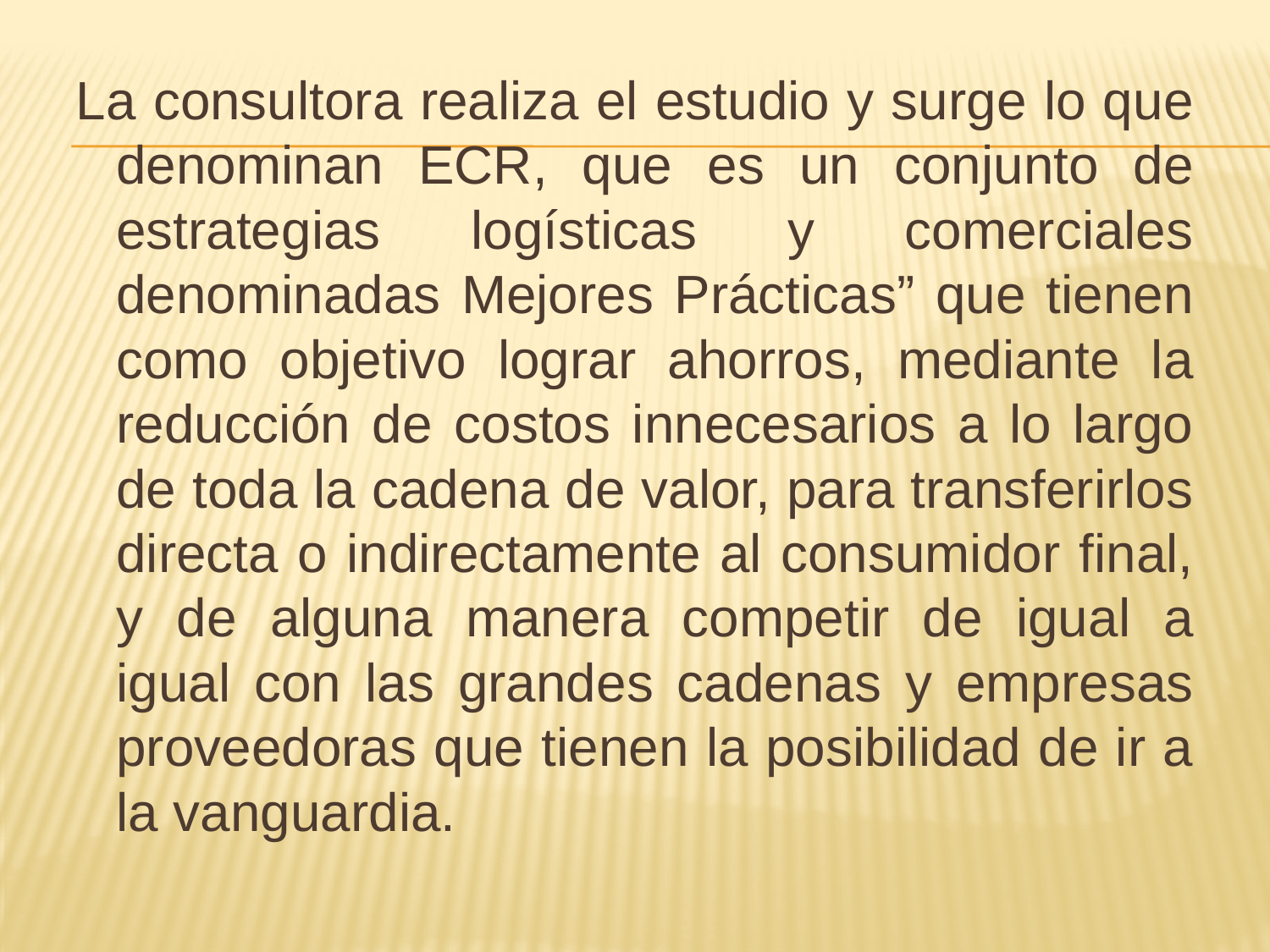

La consultora realiza el estudio y surge lo que denominan ECR, que es un conjunto de estrategias logísticas y comerciales denominadas Mejores Prácticas” que tienen como objetivo lograr ahorros, mediante la reducción de costos innecesarios a lo largo de toda la cadena de valor, para transferirlos directa o indirectamente al consumidor final, y de alguna manera competir de igual a igual con las grandes cadenas y empresas proveedoras que tienen la posibilidad de ir a la vanguardia.

#